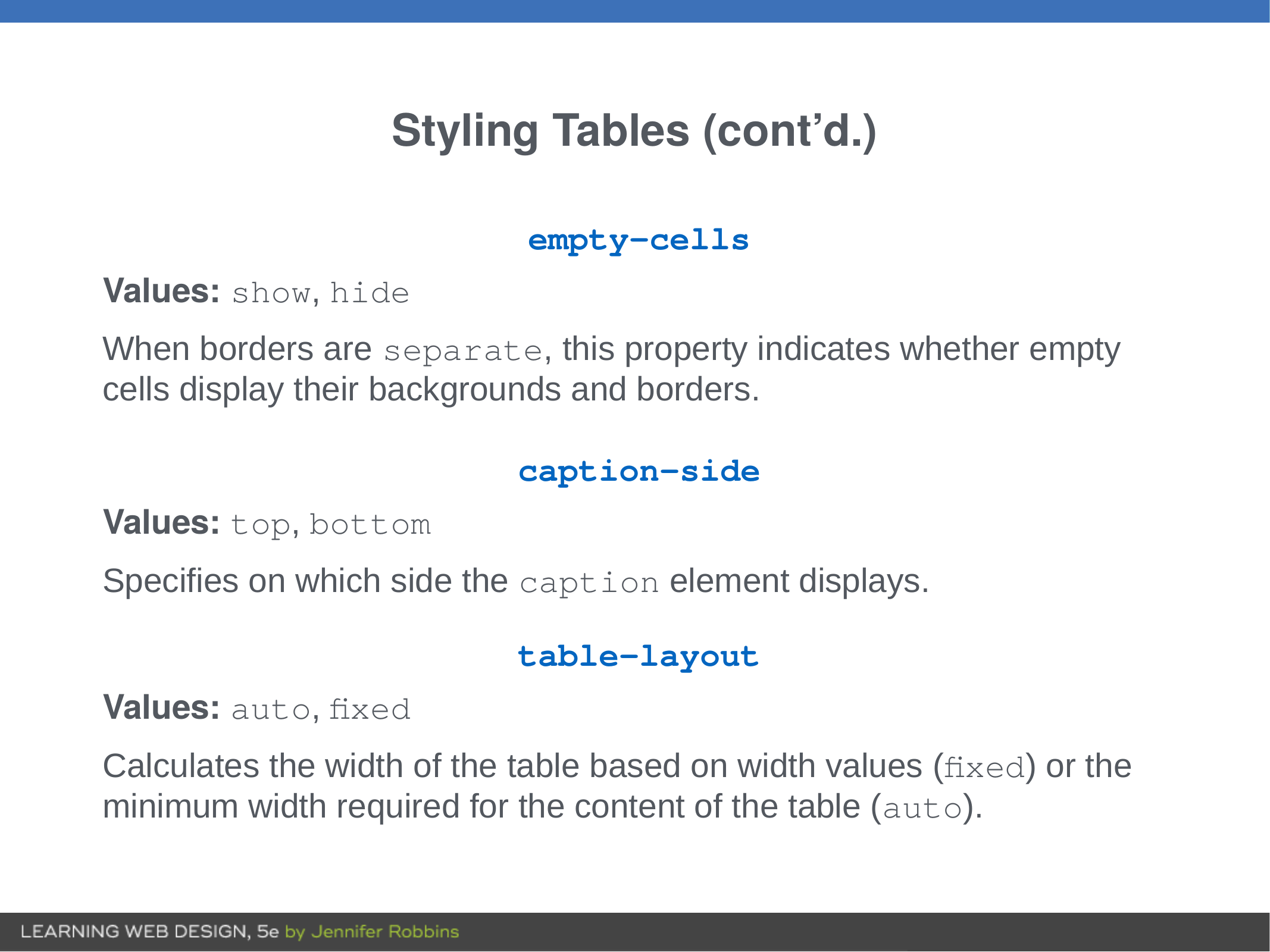

# Styling Tables (cont’d.)
empty-cells
Values: show, hide
When borders are separate, this property indicates whether empty cells display their backgrounds and borders.
caption-side
Values: top, bottom
Specifies on which side the caption element displays.
table-layout
Values: auto, fixed
Calculates the width of the table based on width values (fixed) or the minimum width required for the content of the table (auto).